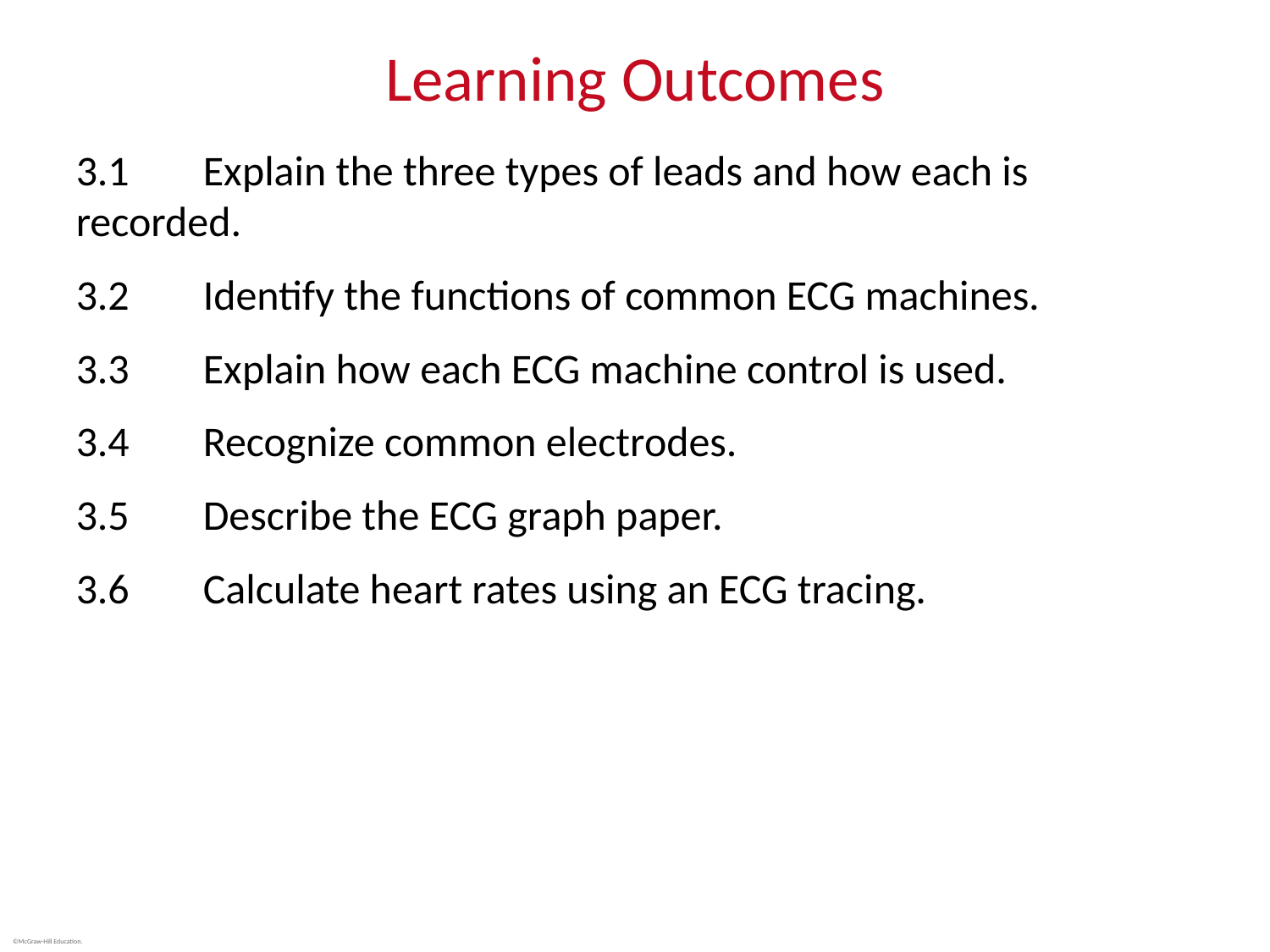

# Learning Outcomes
3.1	Explain the three types of leads and how each is recorded.
3.2	Identify the functions of common ECG machines.
3.3	Explain how each ECG machine control is used.
3.4	Recognize common electrodes.
3.5	Describe the ECG graph paper.
3.6	Calculate heart rates using an ECG tracing.